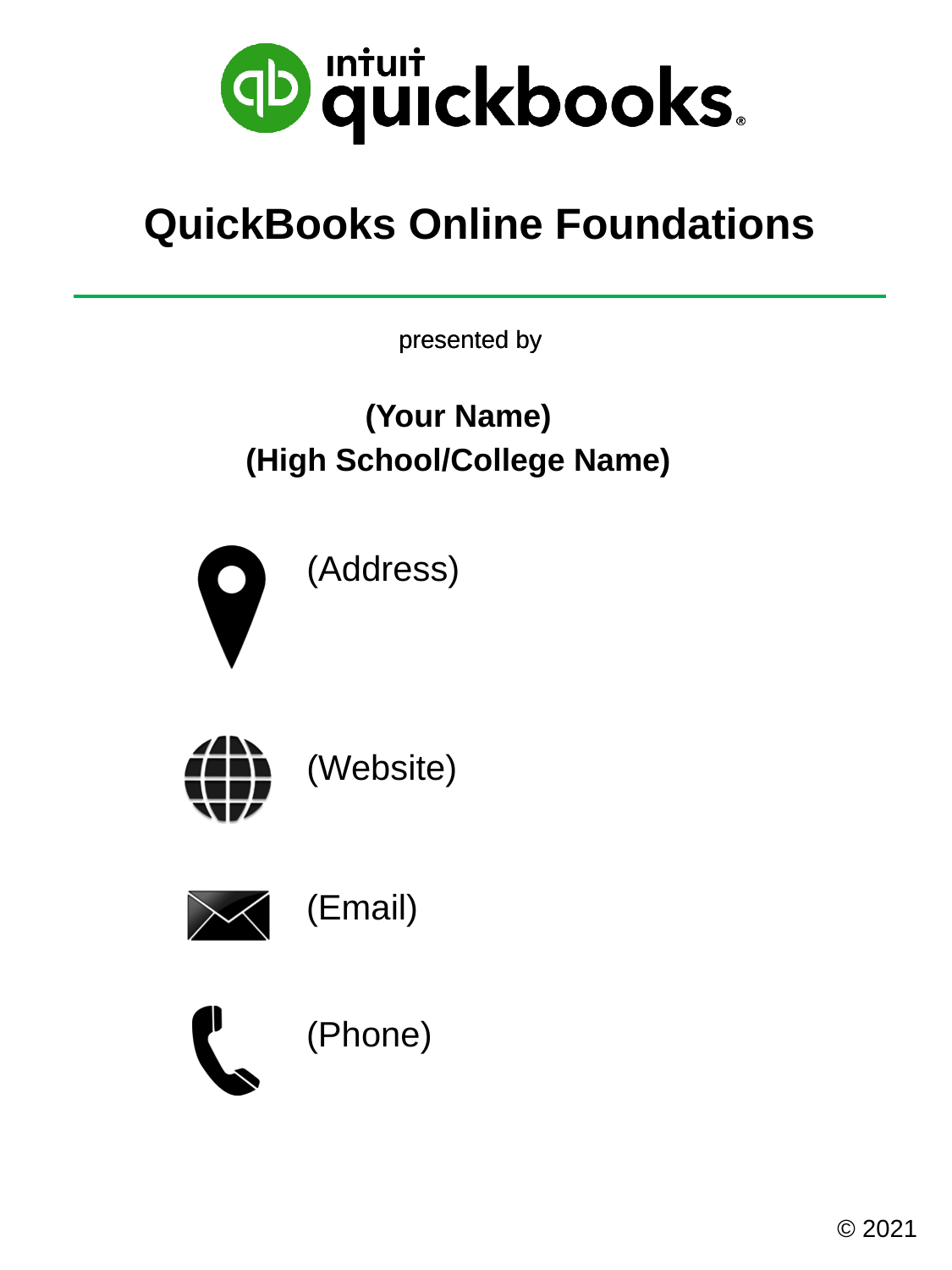

QuickBooks Online Foundations
(Your Name)
(High School/College Name)
(Address)
(Website)
(Email)
(Phone)